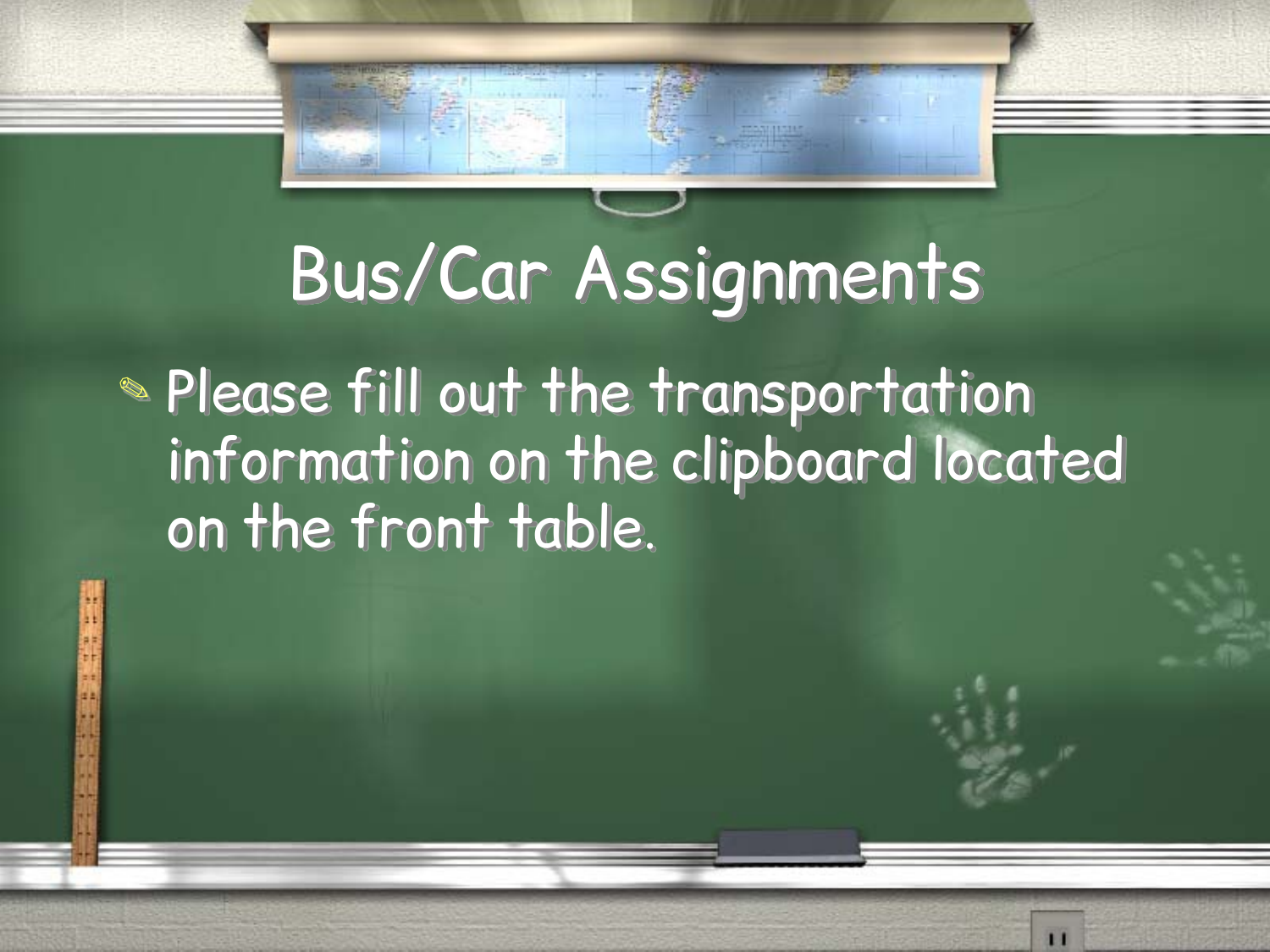

# Bus/Car Assignments
Please fill out the transportation information on the clipboard located on the front table.